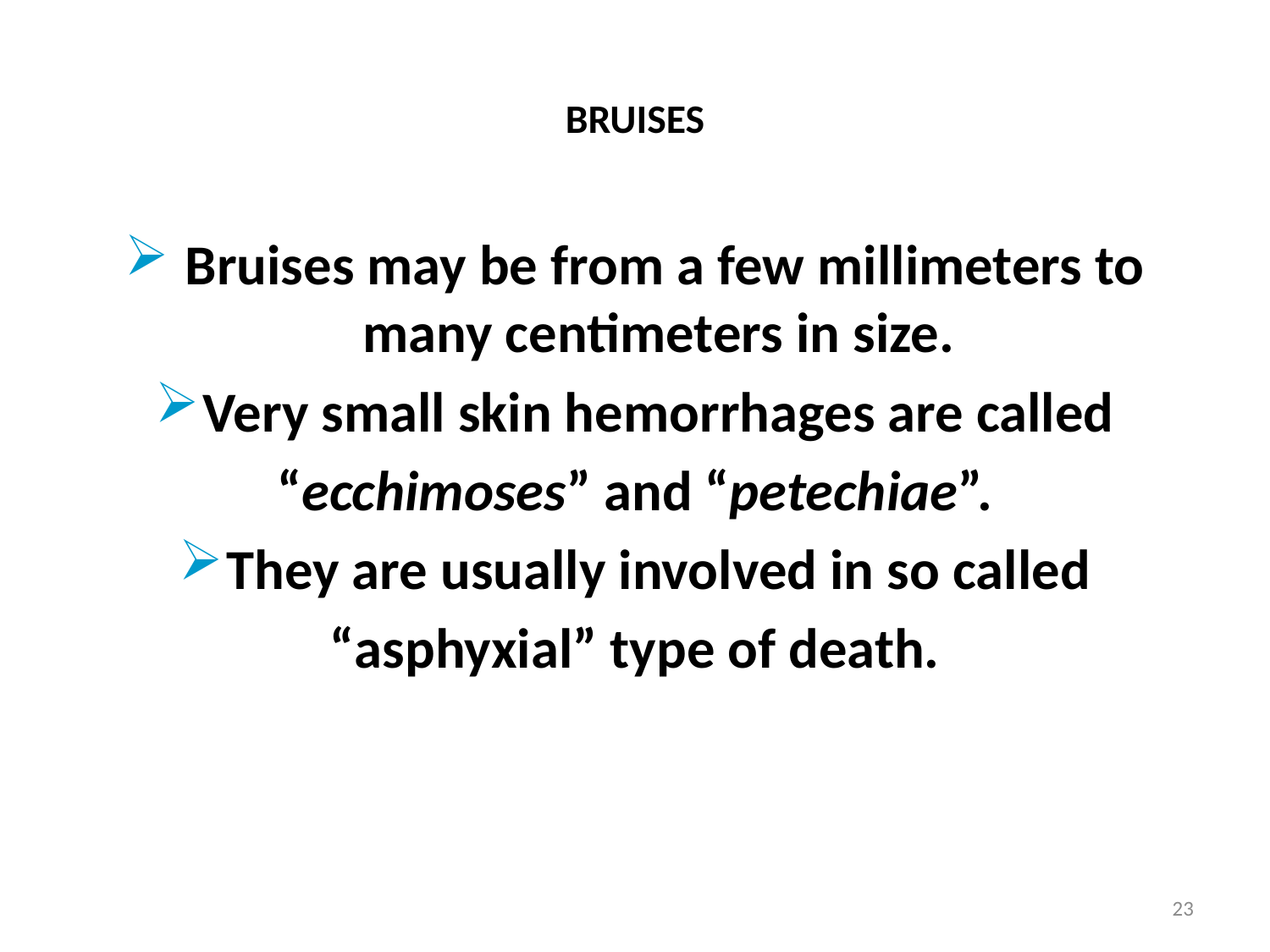

# BRUISES
 Bruises may be from a few millimeters to many centimeters in size.
Very small skin hemorrhages are called
“ecchimoses” and “petechiae”.
They are usually involved in so called
“asphyxial” type of death.

23